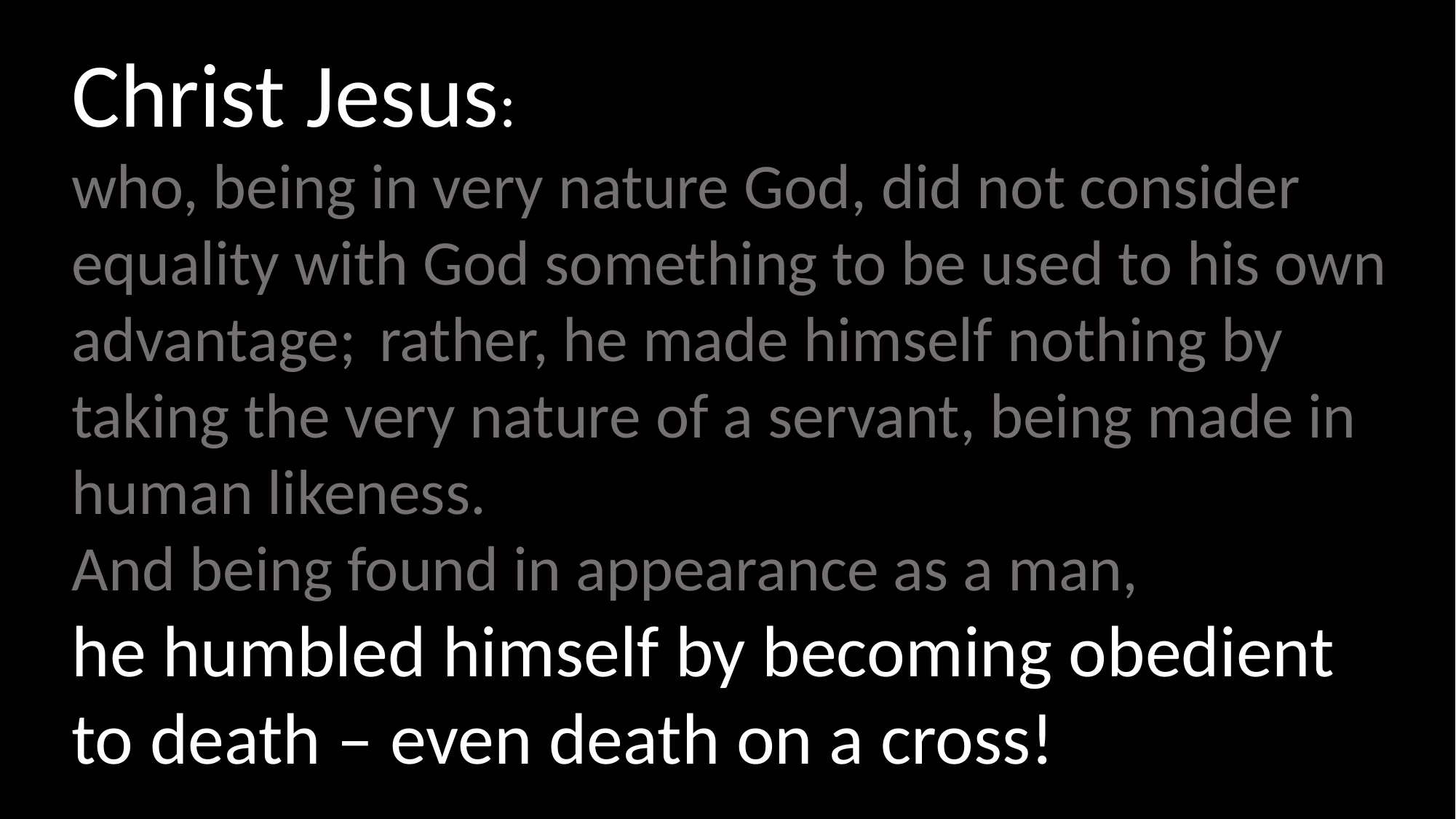

Christ Jesus:
who, being in very nature God, did not consider equality with God something to be used to his own advantage;  rather, he made himself nothing by taking the very nature of a servant, being made in human likeness.
And being found in appearance as a man,
he humbled himself by becoming obedient to death – even death on a cross!